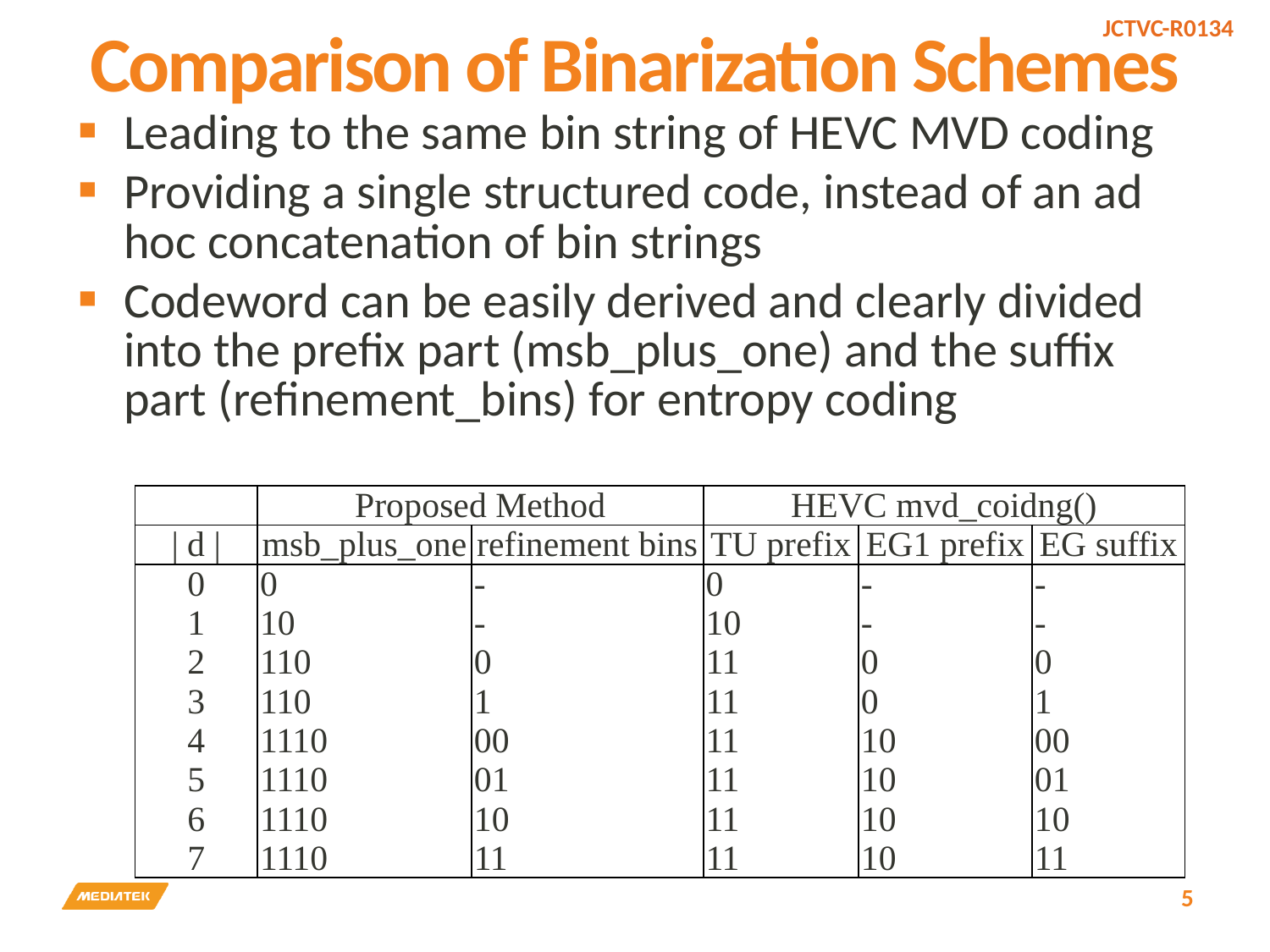

# Comparison of Binarization Schemes
Leading to the same bin string of HEVC MVD coding
Providing a single structured code, instead of an ad hoc concatenation of bin strings
Codeword can be easily derived and clearly divided into the prefix part (msb_plus_one) and the suffix part (refinement_bins) for entropy coding
|  | Proposed Method |  | HEVC mvd\_coidng() |  |  |
| --- | --- | --- | --- | --- | --- |
| | d | | msb\_plus\_one | refinement bins | TU prefix | EG1 prefix | EG suffix |
| 0 | 0 | - | 0 | - | - |
| 1 | 10 | - | 10 | - | - |
| 2 | 110 | 0 | 11 | 0 | 0 |
| 3 | 110 | 1 | 11 | 0 | 1 |
| 4 | 1110 | 00 | 11 | 10 | 00 |
| 5 | 1110 | 01 | 11 | 10 | 01 |
| 6 | 1110 | 10 | 11 | 10 | 10 |
| 7 | 1110 | 11 | 11 | 10 | 11 |
5